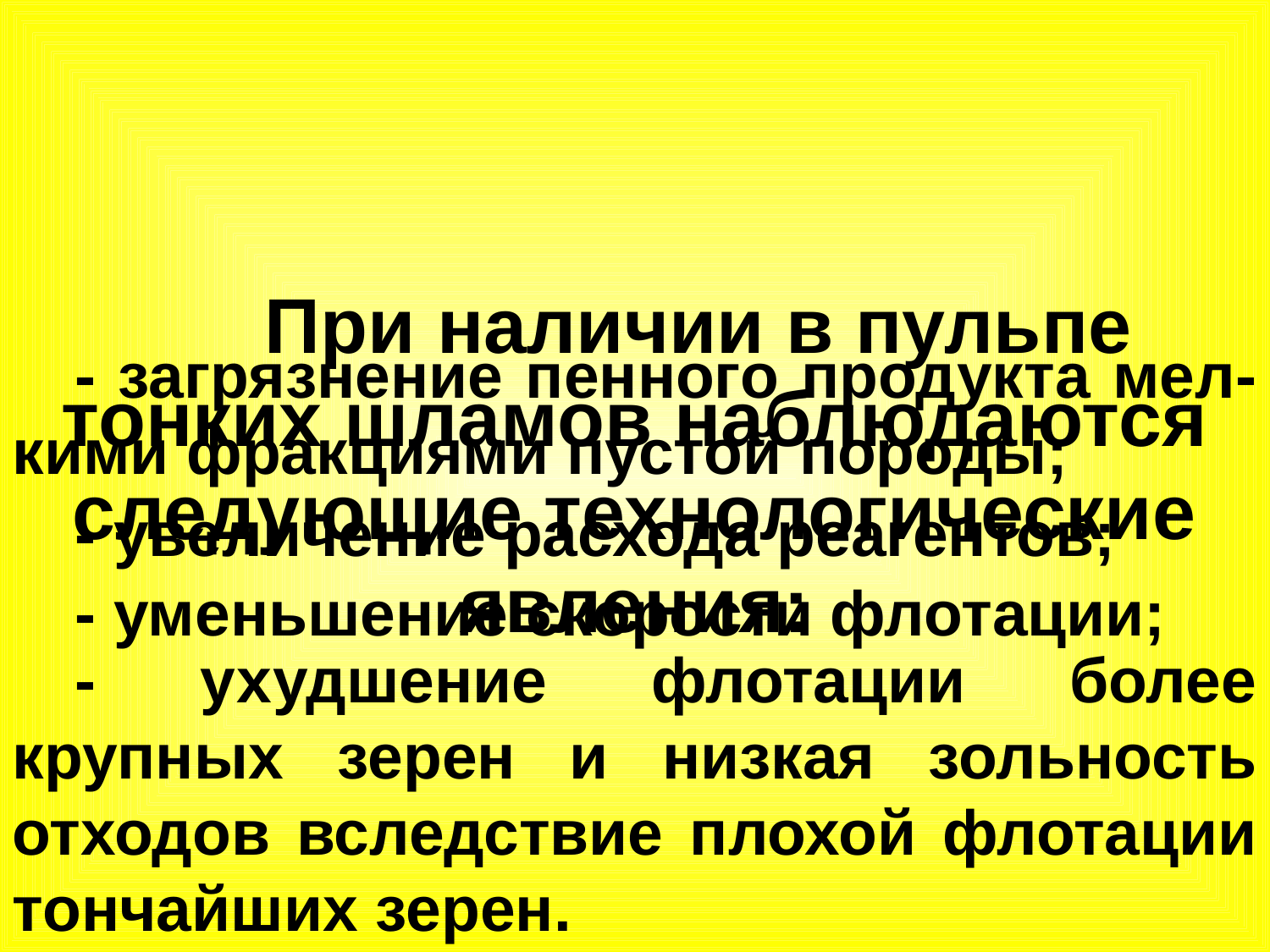

При наличии в пульпе тонких шламов наблюдаются следующие технологические явления:
- загрязнение пенного продукта мел-кими фракциями пустой породы;
- увеличение расхода реагентов;
- уменьшение скорости флотации;
- ухудшение флотации более крупных зерен и низкая зольность отходов вследствие плохой флотации тончайших зерен.